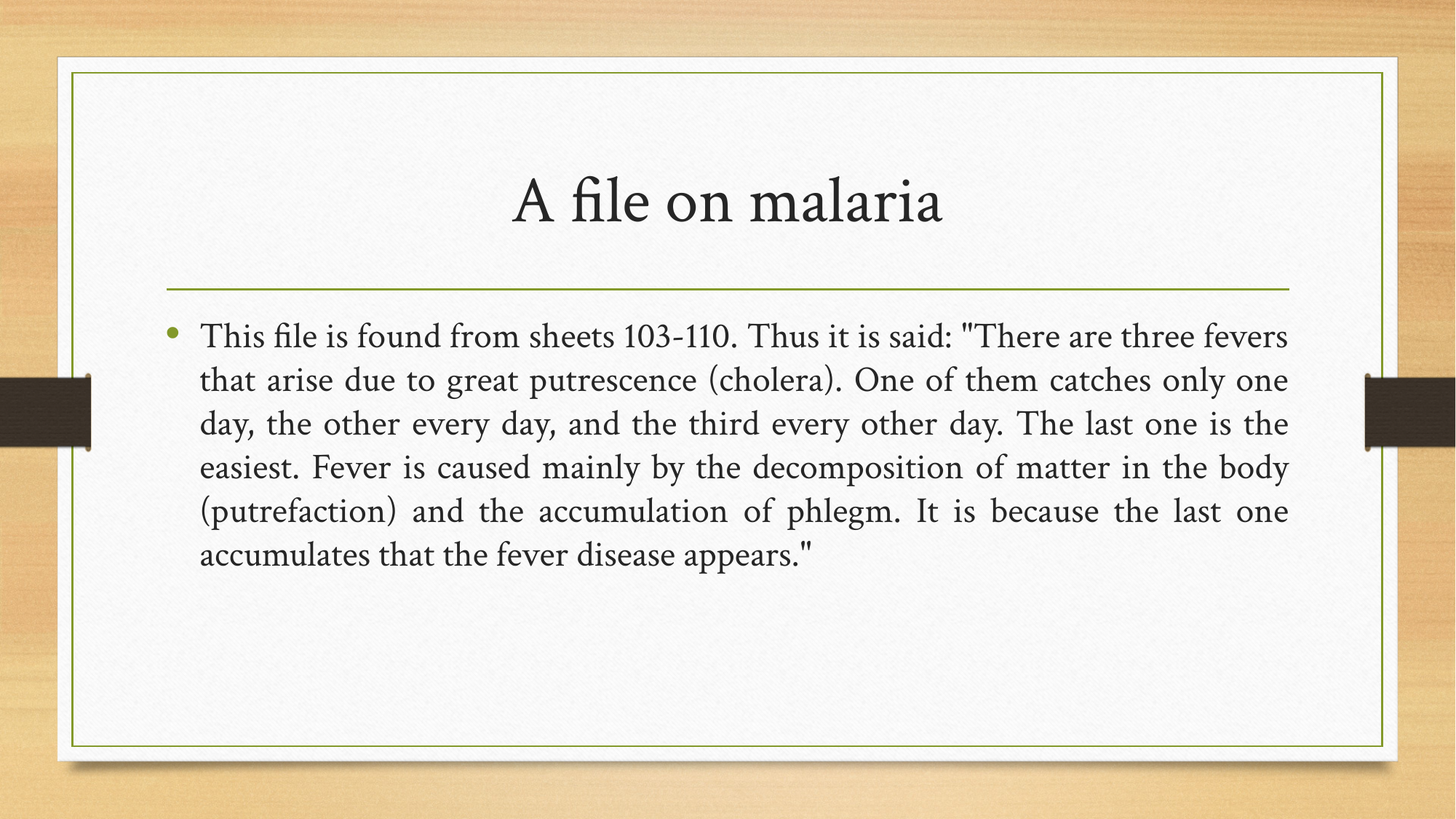

# A file on malaria
This file is found from sheets 103-110. Thus it is said: "There are three fevers that arise due to great putrescence (cholera). One of them catches only one day, the other every day, and the third every other day. The last one is the easiest. Fever is caused mainly by the decomposition of matter in the body (putrefaction) and the accumulation of phlegm. It is because the last one accumulates that the fever disease appears."